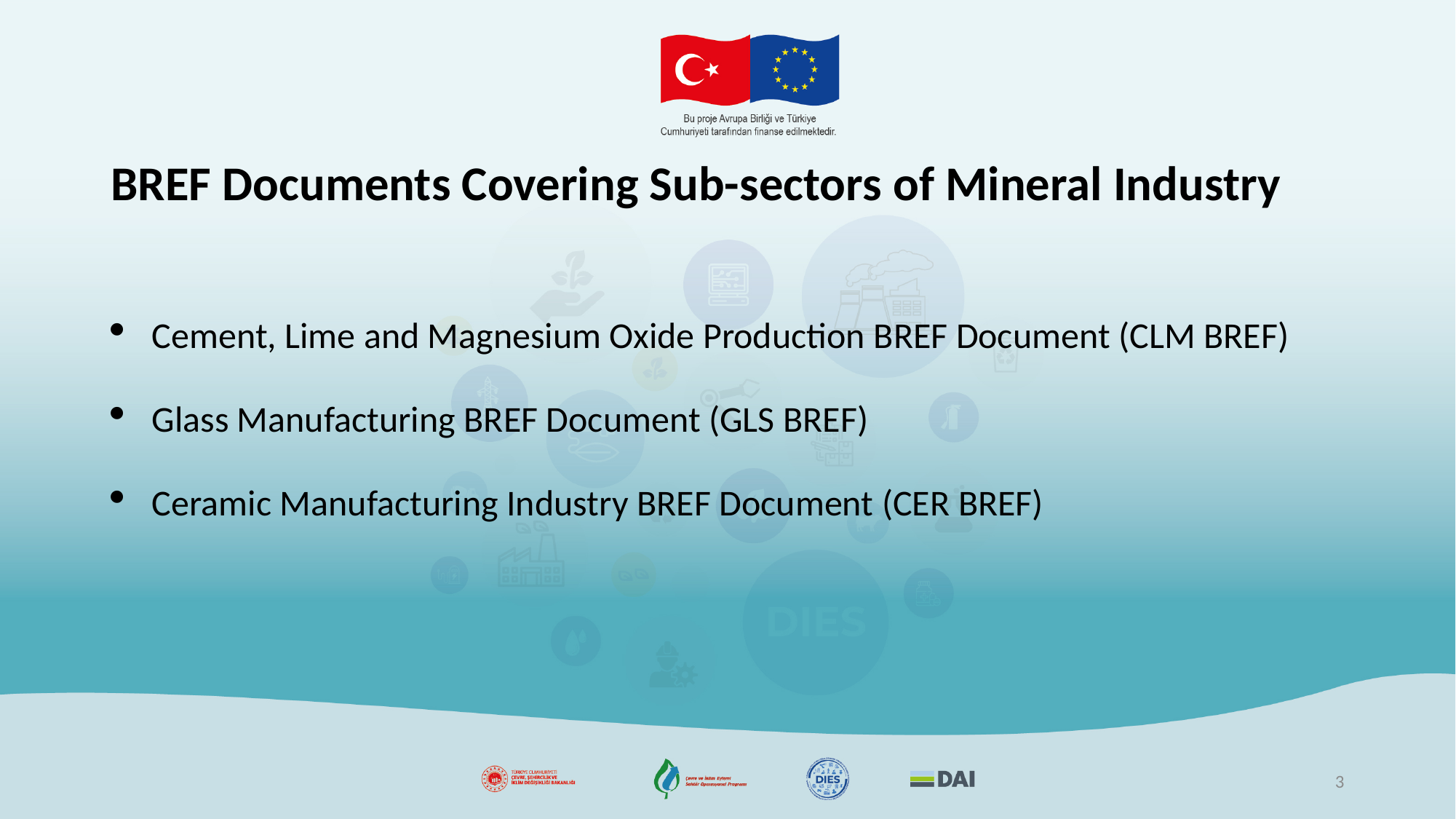

# BREF Documents Covering Sub-sectors of Mineral Industry
Cement, Lime and Magnesium Oxide Production BREF Document (CLM BREF)
Glass Manufacturing BREF Document (GLS BREF)
Ceramic Manufacturing Industry BREF Document (CER BREF)
3